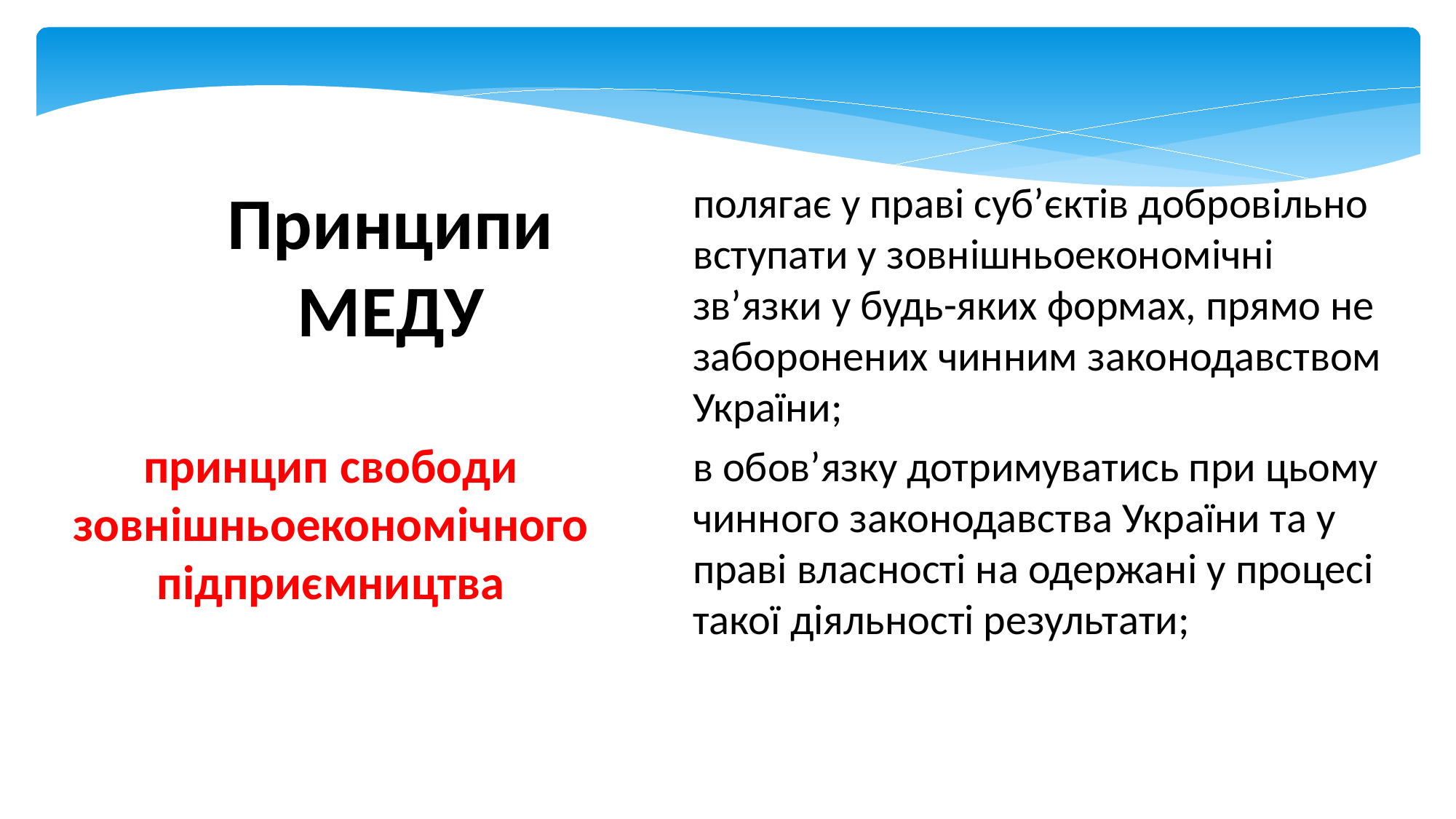

полягає у праві суб’єктів добровільно вступати у зовнішньоекономічні зв’язки у будь-яких формах, прямо не заборонених чинним законодавством України;
в обов’язку дотримуватись при цьому чинного законодавства України та у праві власності на одержані у процесі такої діяльності результати;
# Принципи МЕДУ
принцип свободи зовнішньоекономічного підприємництва